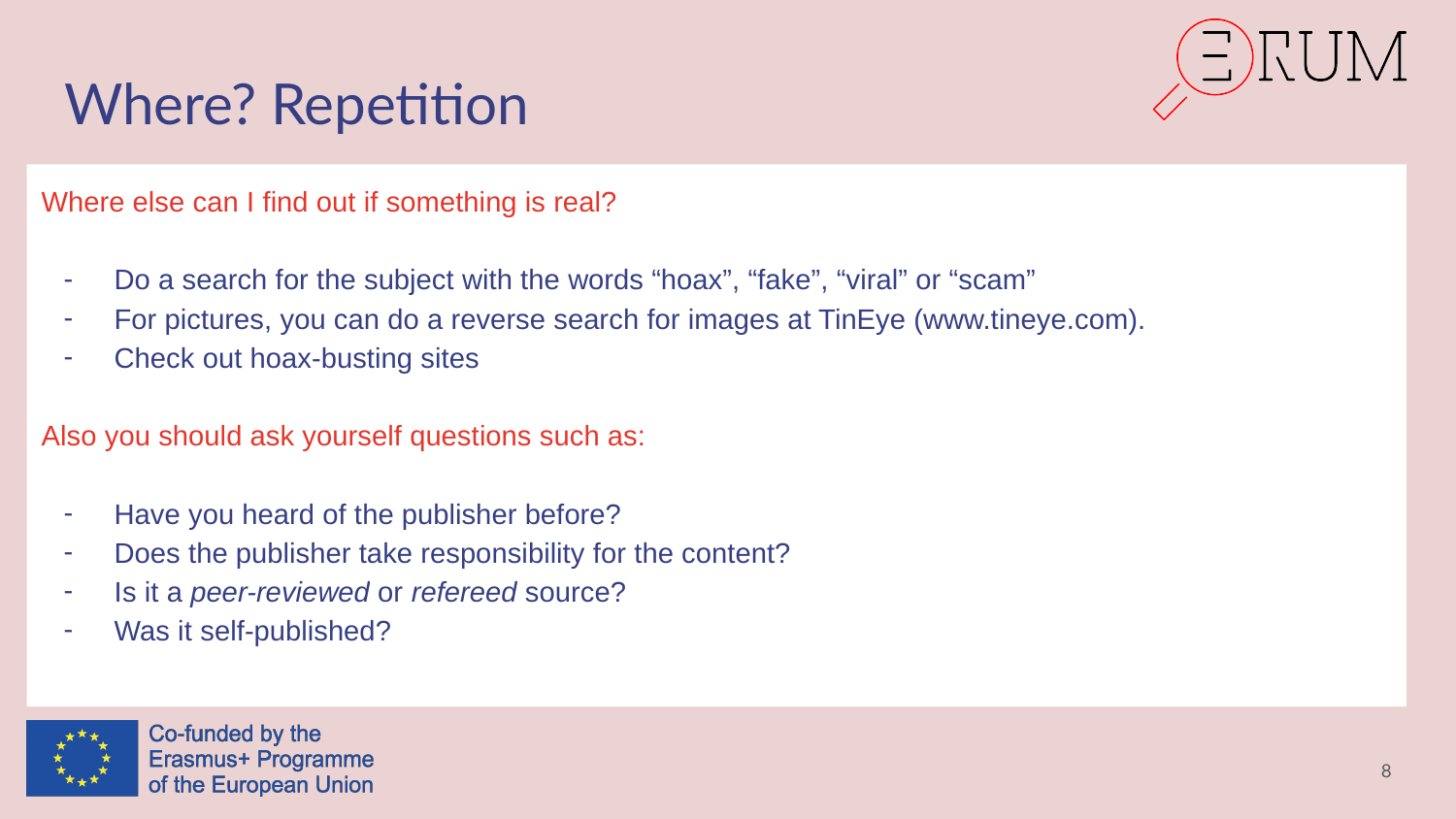

# Where? Repetition

Where else can I find out if something is real?

Do a search for the subject with the words “hoax”, “fake”, “viral” or “scam”
For pictures, you can do a reverse search for images at TinEye (www.tineye.com).
Check out hoax-busting sites

Also you should ask yourself questions such as:

Have you heard of the publisher before?
Does the publisher take responsibility for the content?
Is it a peer-reviewed or refereed source?
Was it self-published?

8